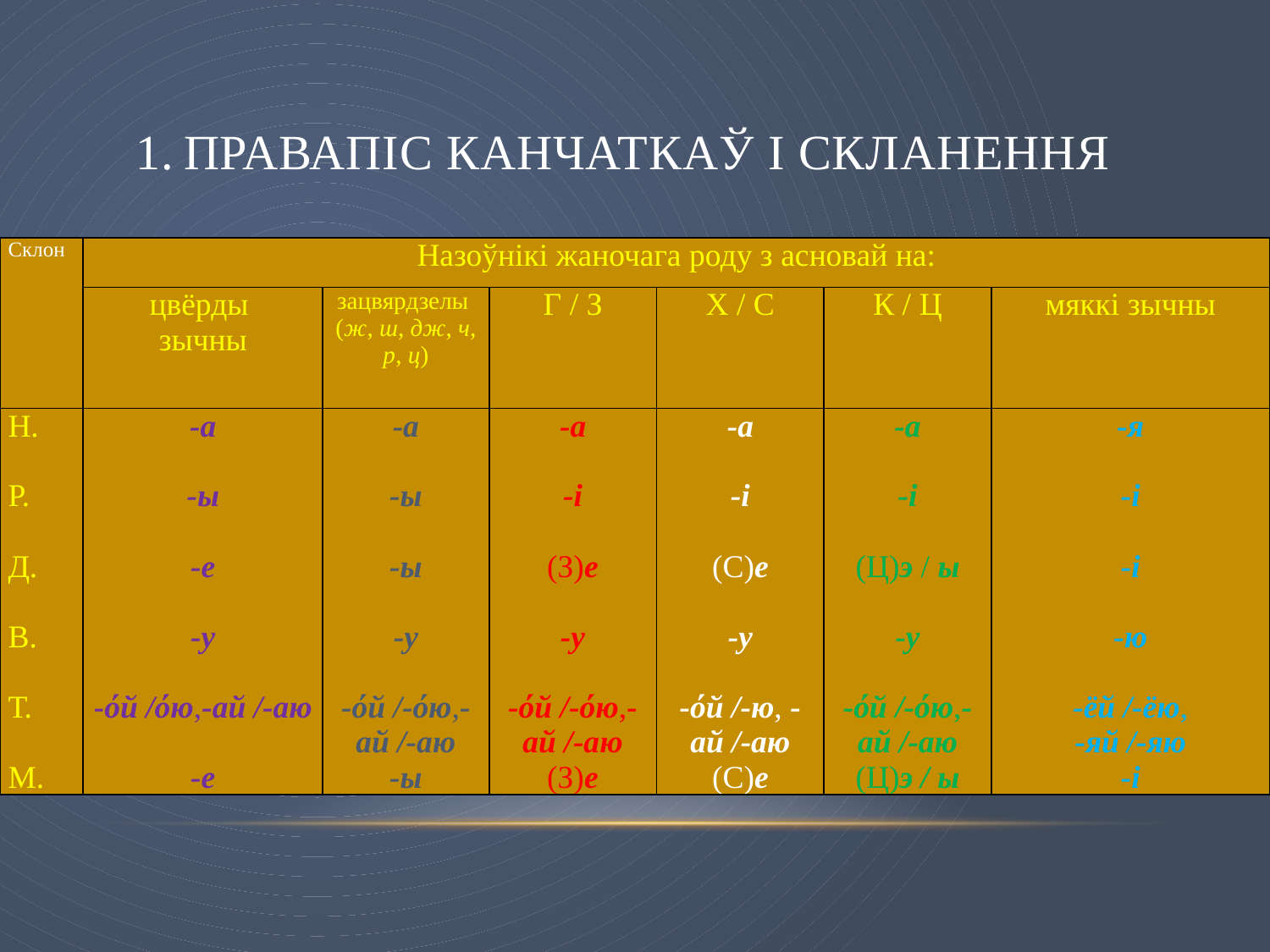

# 1. Правапіс канчаткаў і СКЛАНЕННЯ
| Склон | Назоўнікі жаночага роду з асновай на: |  |  |  |  |  |
| --- | --- | --- | --- | --- | --- | --- |
|  | цвёрды зычны | зацвярдзелы (ж, ш, дж, ч, р, ц) | Г / З | Х / С | К / Ц | мяккі зычны |
| Н. Р. Д. В. Т. М. | -а -ы -е -у -όй /όю,-ай /-аю -е | -а -ы -ы -у -όй /-όю,-ай /-аю -ы | -а -і (З)е -у -όй /-όю,-ай /-аю (З)е | -а -і (С)е -у -όй /-ю, -ай /-аю (С)е | -а -і (Ц)э / ы -у -όй /-όю,-ай /-аю (Ц)э / ы | -я -і -і -ю -ёй /-ёю, -яй /-яю -і |